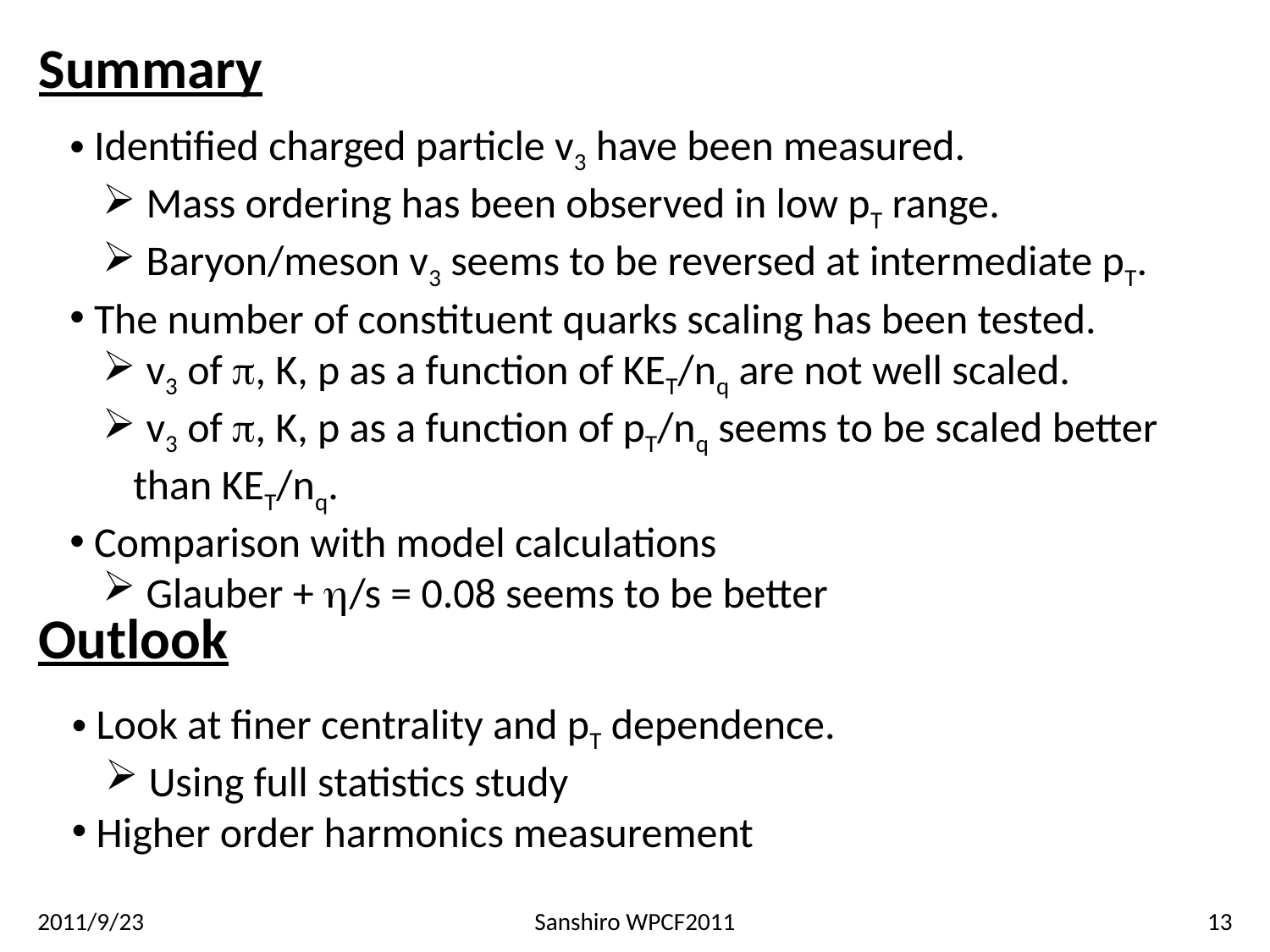

Summary
 Identified charged particle v3 have been measured.
 Mass ordering has been observed in low pT range.
 Baryon/meson v3 seems to be reversed at intermediate pT.
 The number of constituent quarks scaling has been tested.
 v3 of π, K, p as a function of KET/nq are not well scaled.
 v3 of π, K, p as a function of pT/nq seems to be scaled better than KET/nq.
 Comparison with model calculations
 Glauber + η/s = 0.08 seems to be better
Outlook
 Look at finer centrality and pT dependence.
 Using full statistics study
 Higher order harmonics measurement
2011/9/23
Sanshiro WPCF2011
13